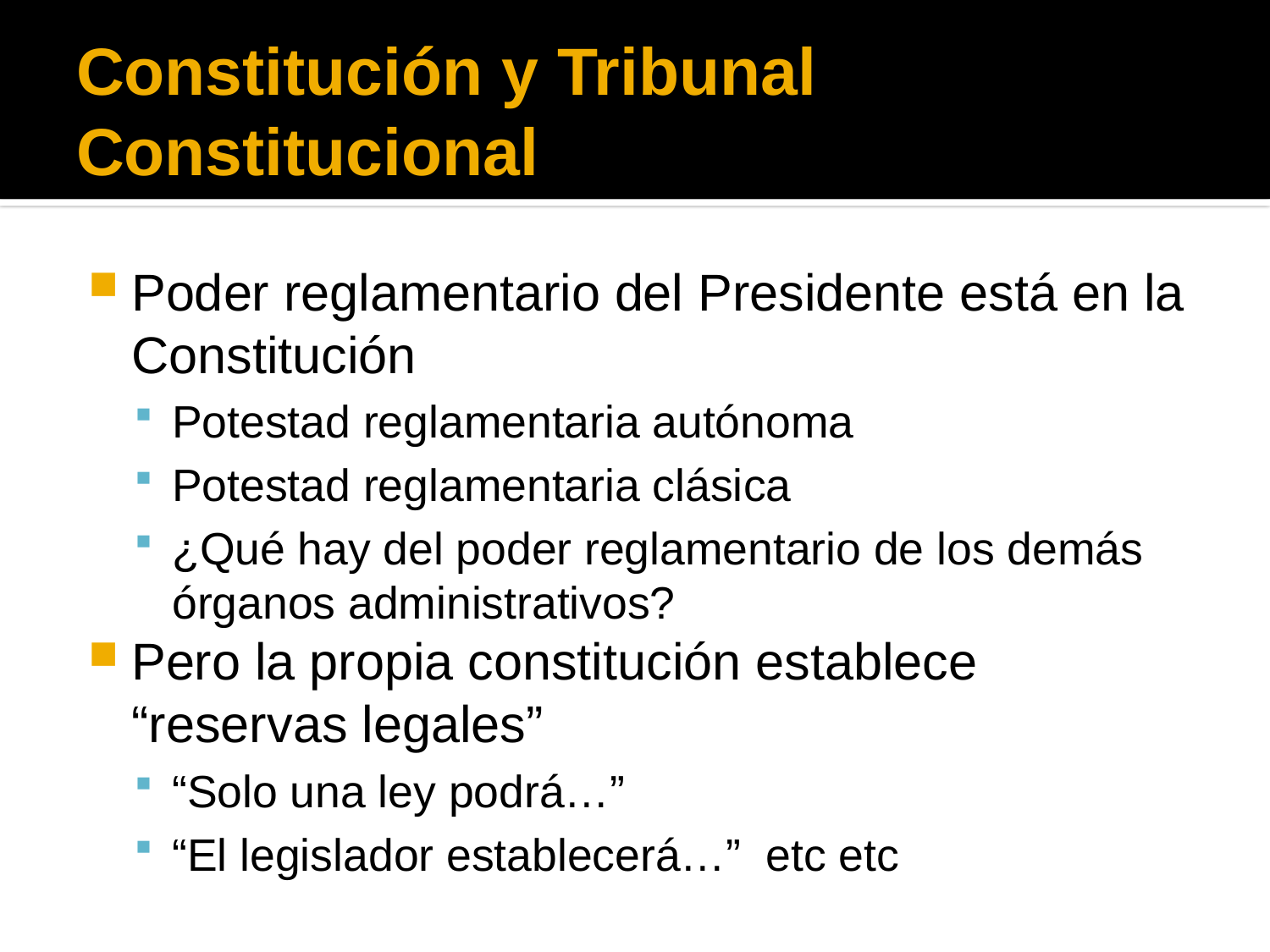

# Constitución y Tribunal Constitucional
Poder reglamentario del Presidente está en la Constitución
Potestad reglamentaria autónoma
Potestad reglamentaria clásica
¿Qué hay del poder reglamentario de los demás órganos administrativos?
Pero la propia constitución establece “reservas legales”
“Solo una ley podrá…”
“El legislador establecerá…”  etc etc